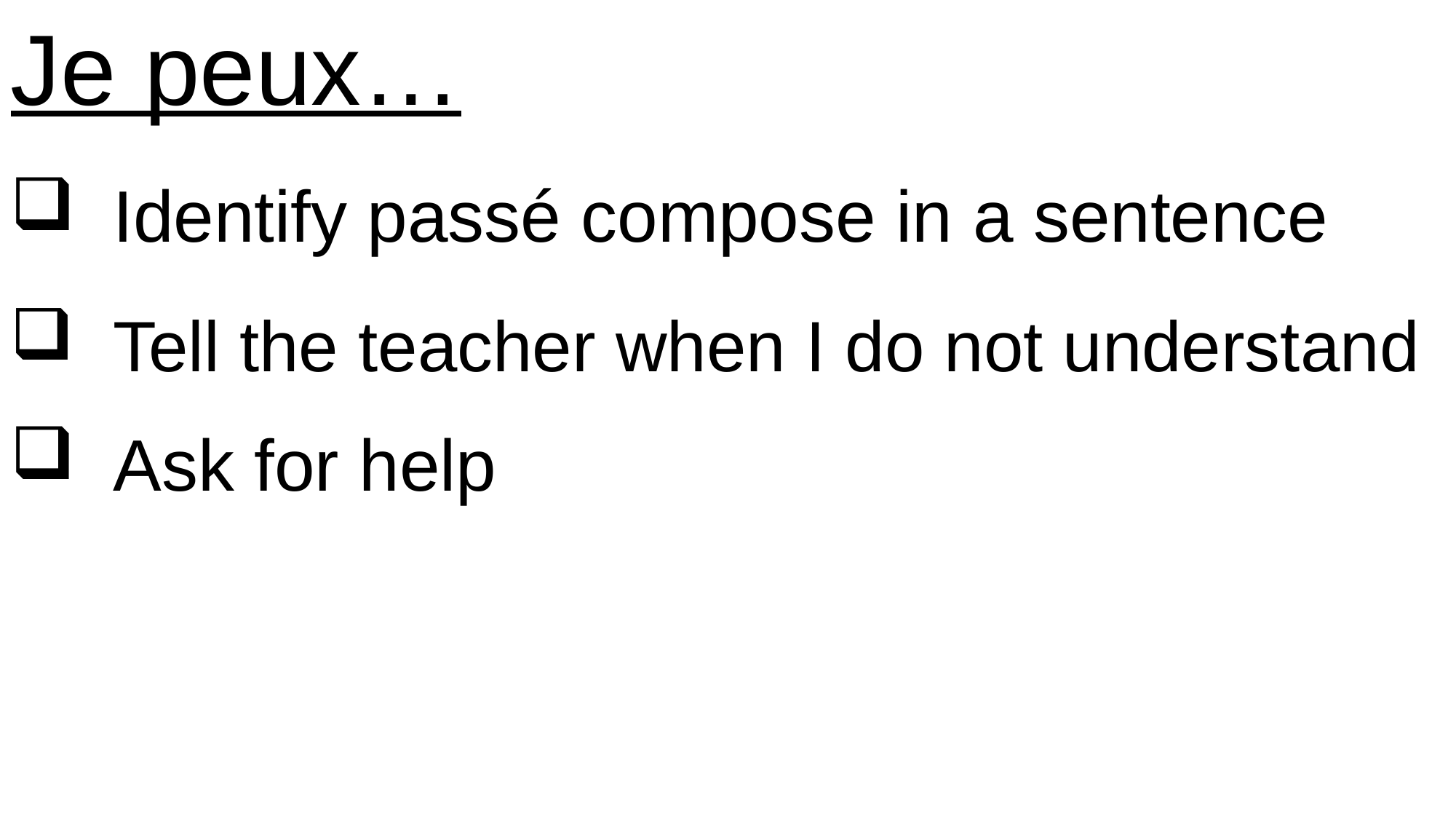

Je peux…

Identify passé compose in a sentence

Tell the teacher when I do not understand

Ask for help